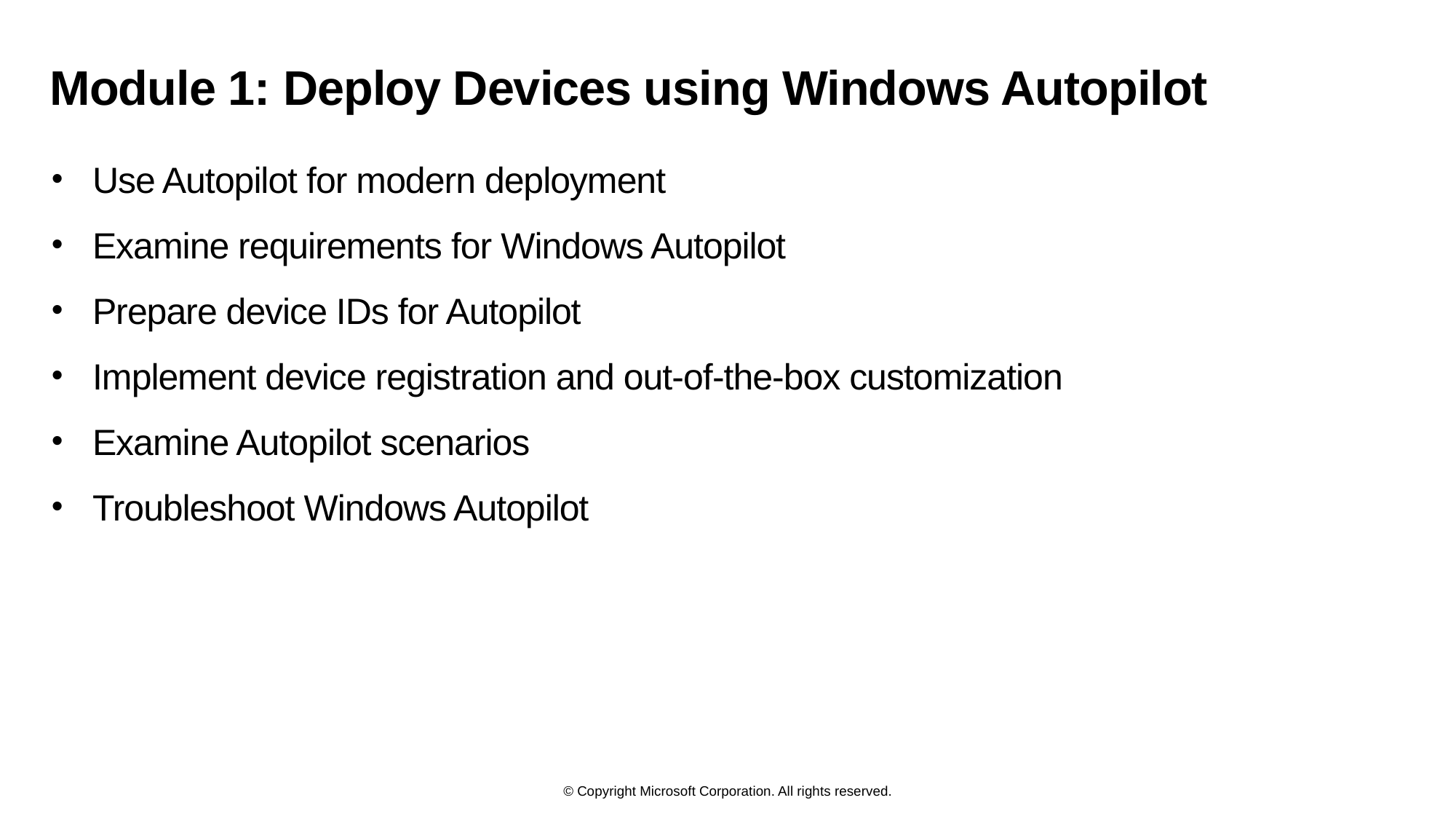

# Module 1: Deploy Devices using Windows Autopilot
Use Autopilot for modern deployment
Examine requirements for Windows Autopilot
Prepare device IDs for Autopilot
Implement device registration and out-of-the-box customization
Examine Autopilot scenarios
Troubleshoot Windows Autopilot